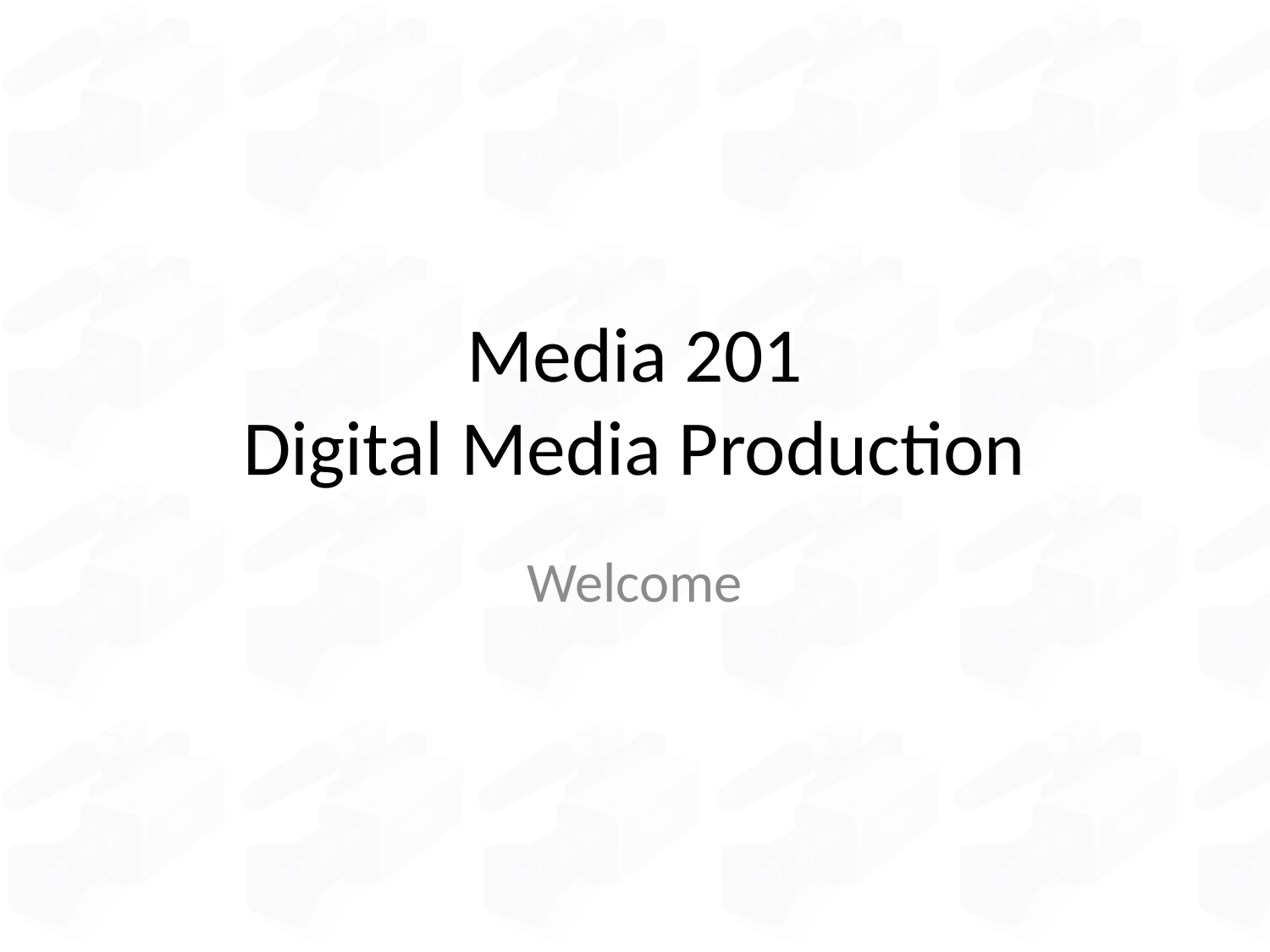

# Media 201 Digital Media Production
Welcome